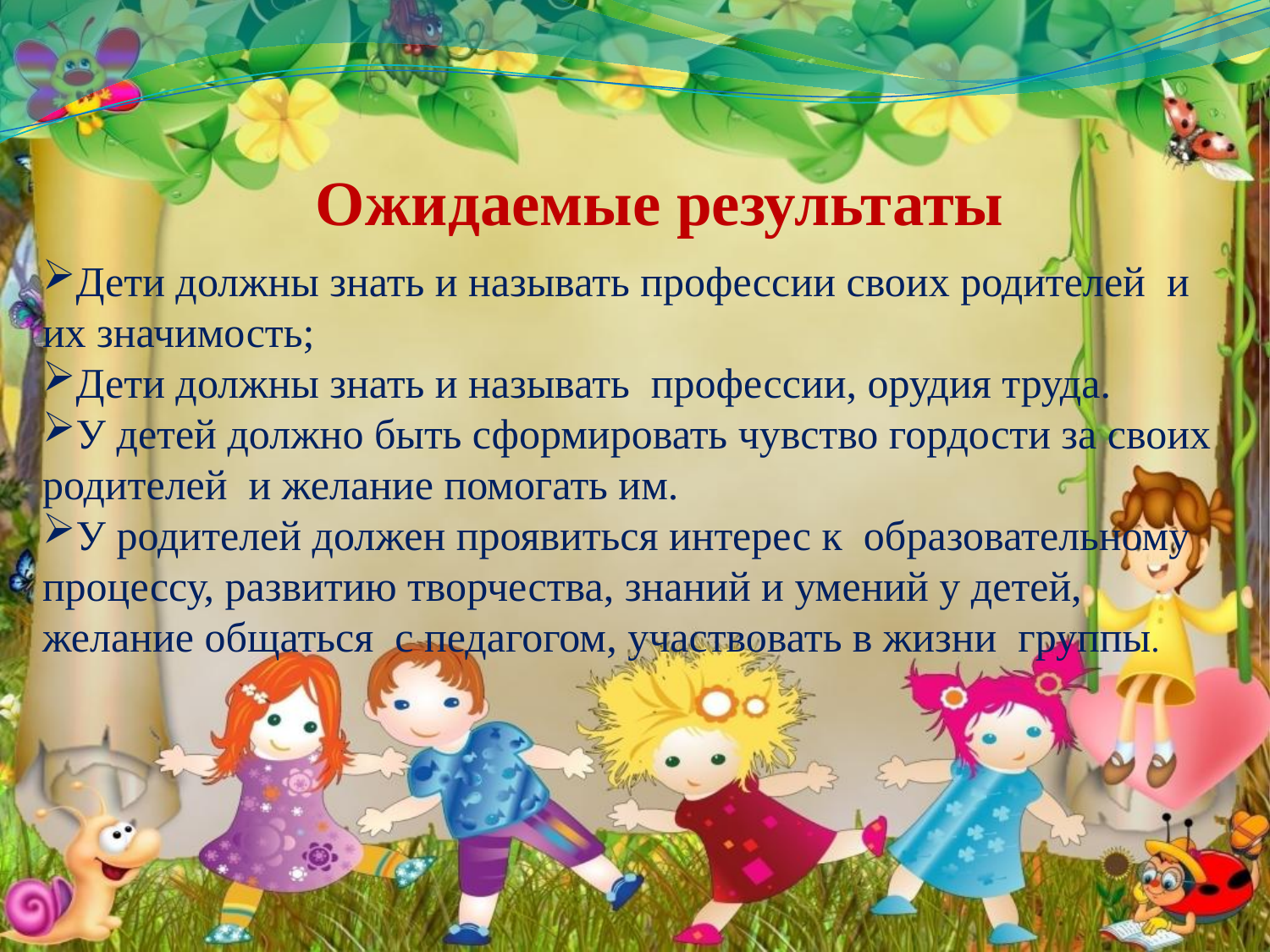

Ожидаемые результаты
Дети должны знать и называть профессии своих родителей  и их значимость;
Дети должны знать и называть  профессии, орудия труда.
У детей должно быть сформировать чувство гордости за своих родителей  и желание помогать им.
У родителей должен проявиться интерес к  образовательному процессу, развитию творчества, знаний и умений у детей, желание общаться  с педагогом, участвовать в жизни  группы.